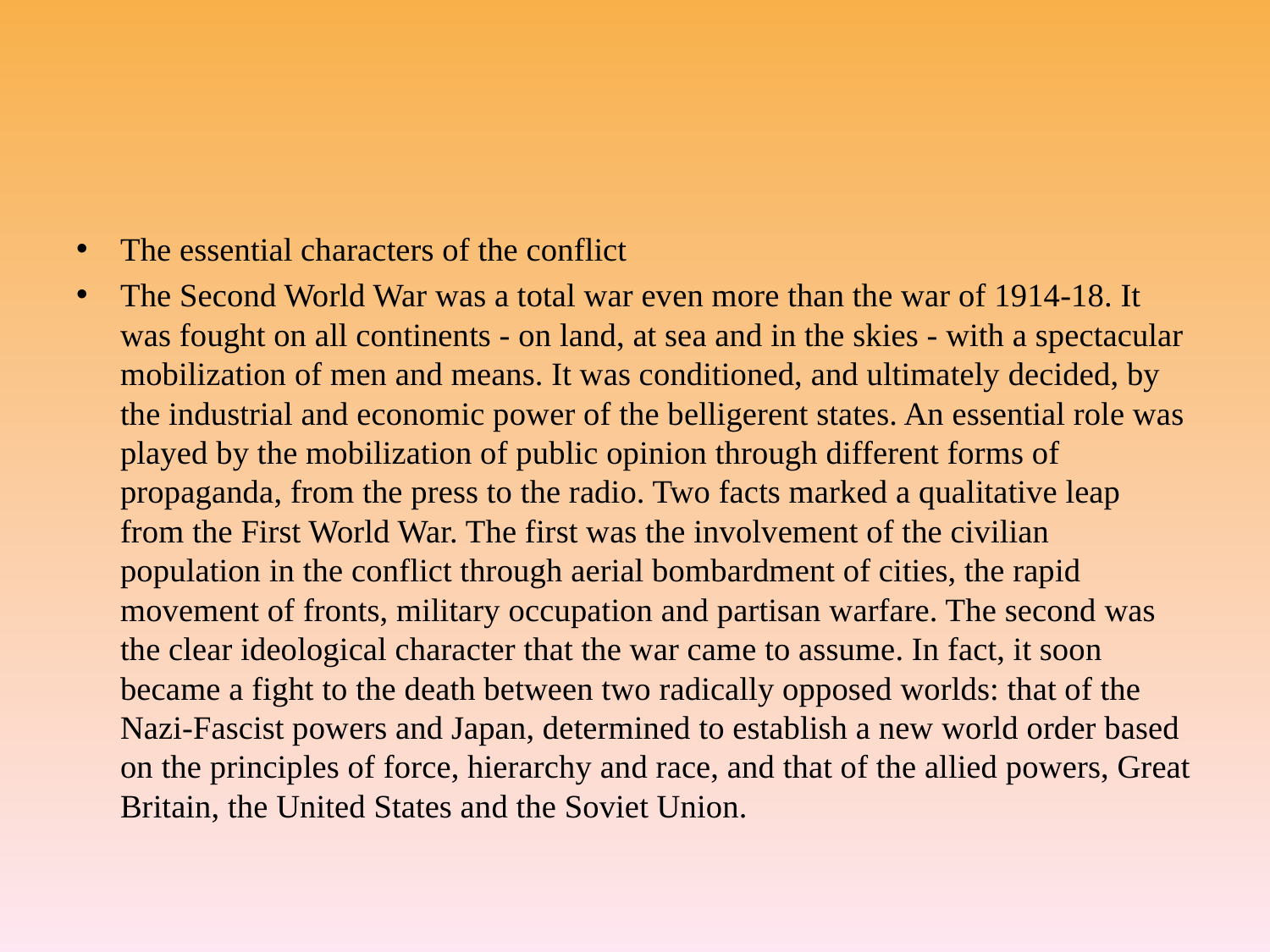

The essential characters of the conflict
The Second World War was a total war even more than the war of 1914-18. It was fought on all continents - on land, at sea and in the skies - with a spectacular mobilization of men and means. It was conditioned, and ultimately decided, by the industrial and economic power of the belligerent states. An essential role was played by the mobilization of public opinion through different forms of propaganda, from the press to the radio. Two facts marked a qualitative leap from the First World War. The first was the involvement of the civilian population in the conflict through aerial bombardment of cities, the rapid movement of fronts, military occupation and partisan warfare. The second was the clear ideological character that the war came to assume. In fact, it soon became a fight to the death between two radically opposed worlds: that of the Nazi-Fascist powers and Japan, determined to establish a new world order based on the principles of force, hierarchy and race, and that of the allied powers, Great Britain, the United States and the Soviet Union.